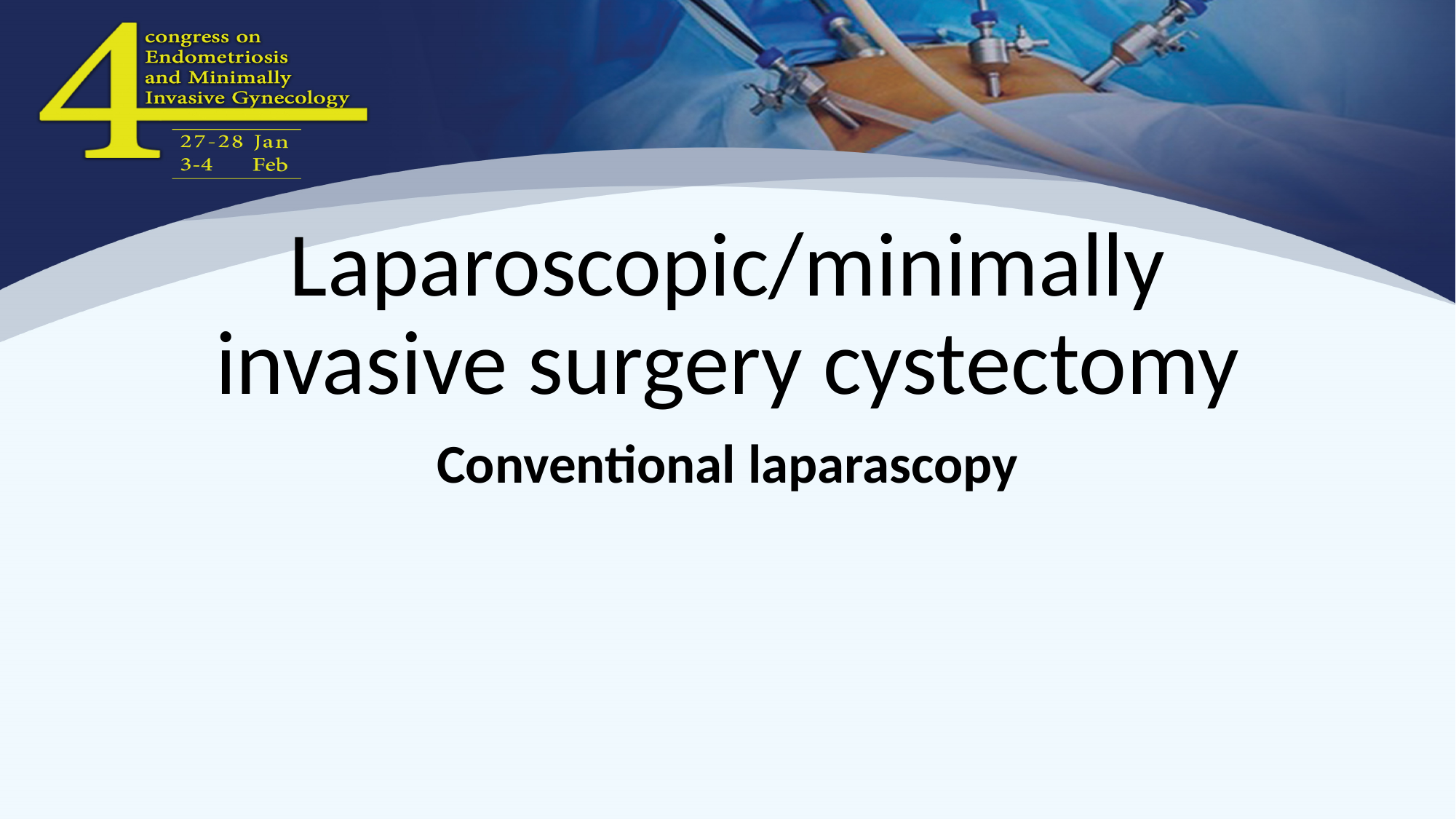

# Laparoscopic/minimally invasive surgery cystectomy
Conventional laparascopy